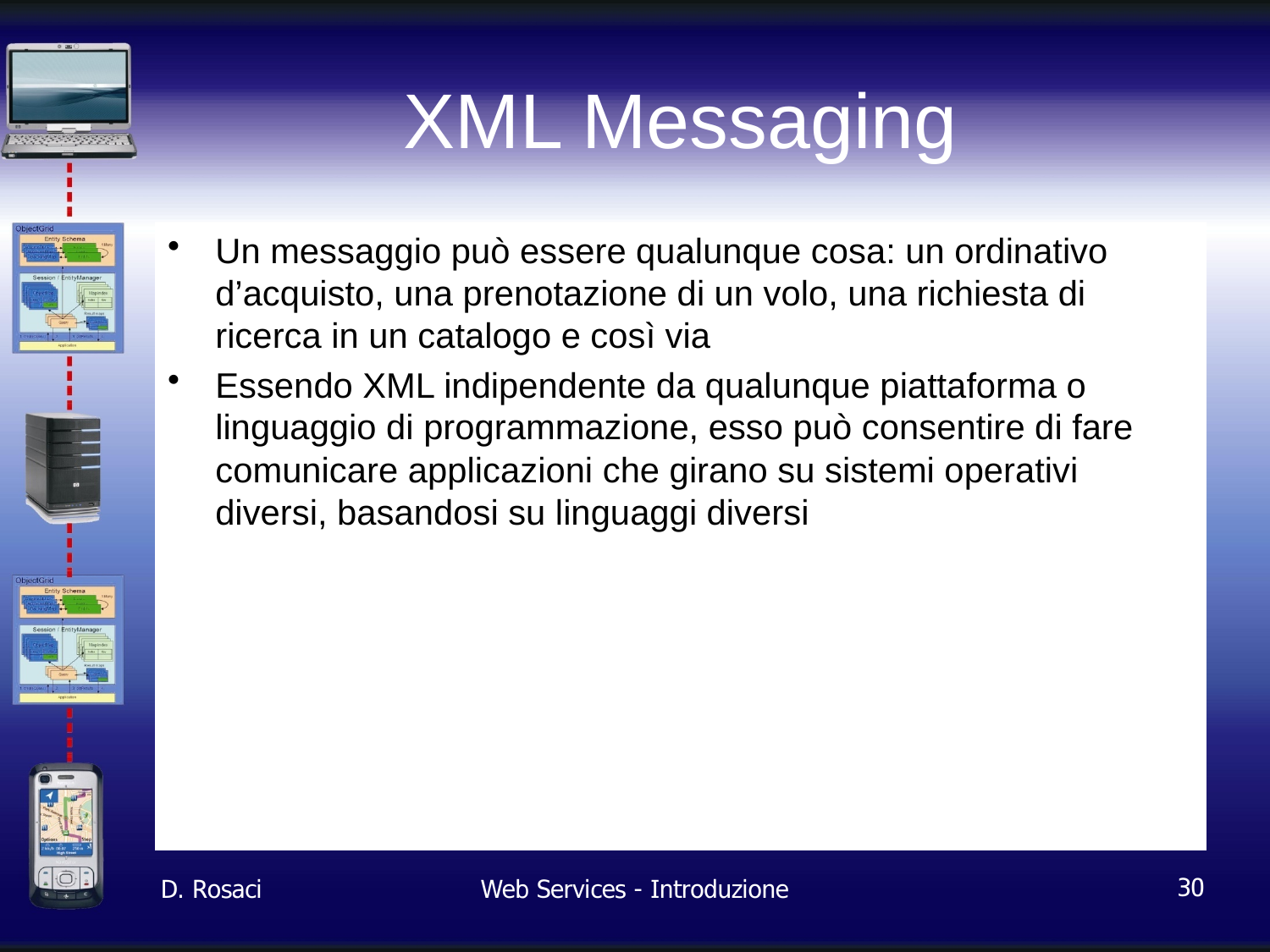

# XML Messaging
Un messaggio può essere qualunque cosa: un ordinativo d’acquisto, una prenotazione di un volo, una richiesta di ricerca in un catalogo e così via
Essendo XML indipendente da qualunque piattaforma o linguaggio di programmazione, esso può consentire di fare comunicare applicazioni che girano su sistemi operativi diversi, basandosi su linguaggi diversi

D. Rosaci
Web Services - Introduzione